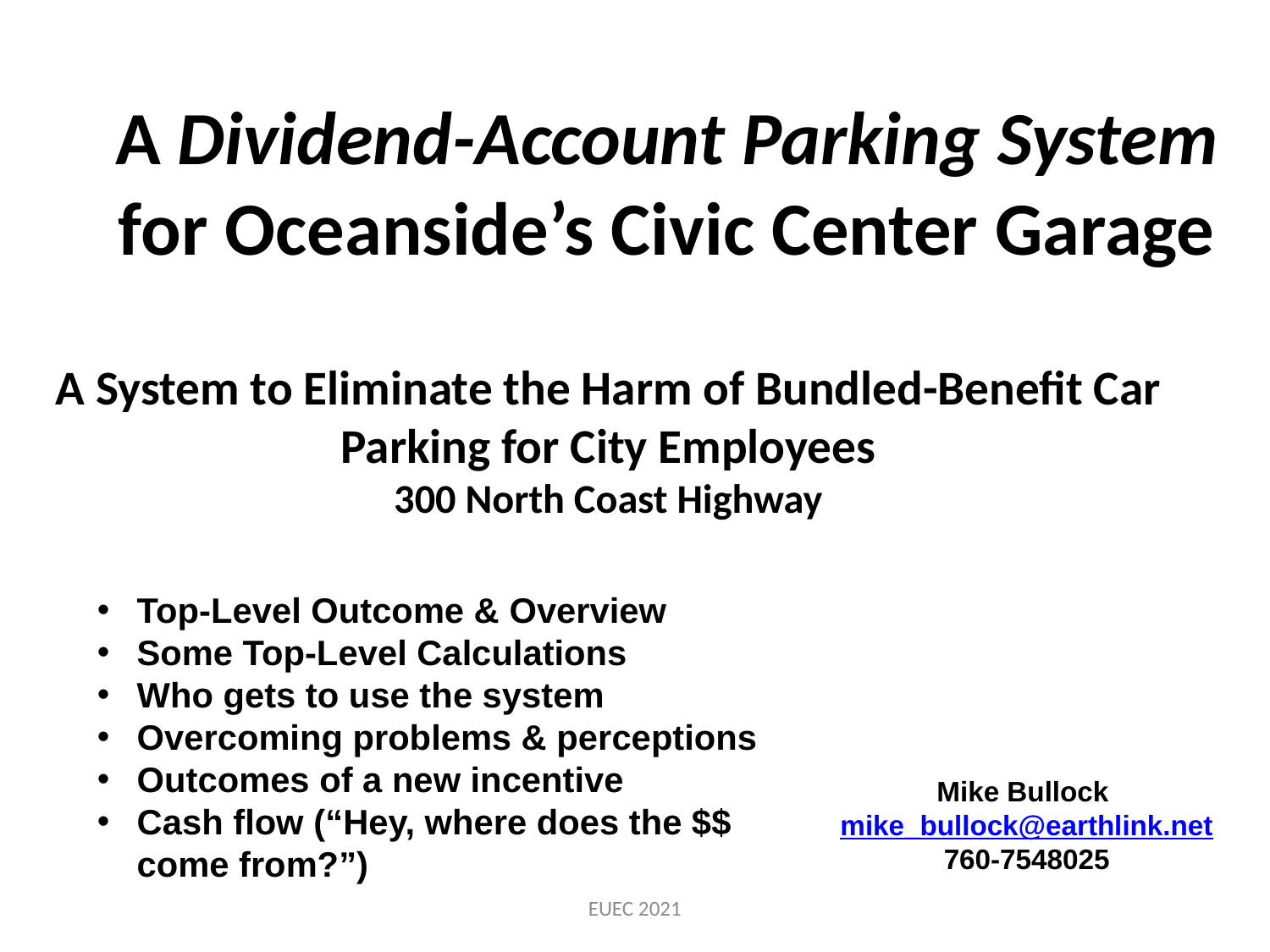

A Dividend-Account Parking System for Oceanside’s Civic Center Garage
# A System to Eliminate the Harm of Bundled-Benefit Car Parking for City Employees 300 North Coast Highway
Top-Level Outcome & Overview
Some Top-Level Calculations
Who gets to use the system
Overcoming problems & perceptions
Outcomes of a new incentive
Cash flow (“Hey, where does the $$ come from?”)
Mike Bullock mike_bullock@earthlink.net
760-7548025
EUEC 2021